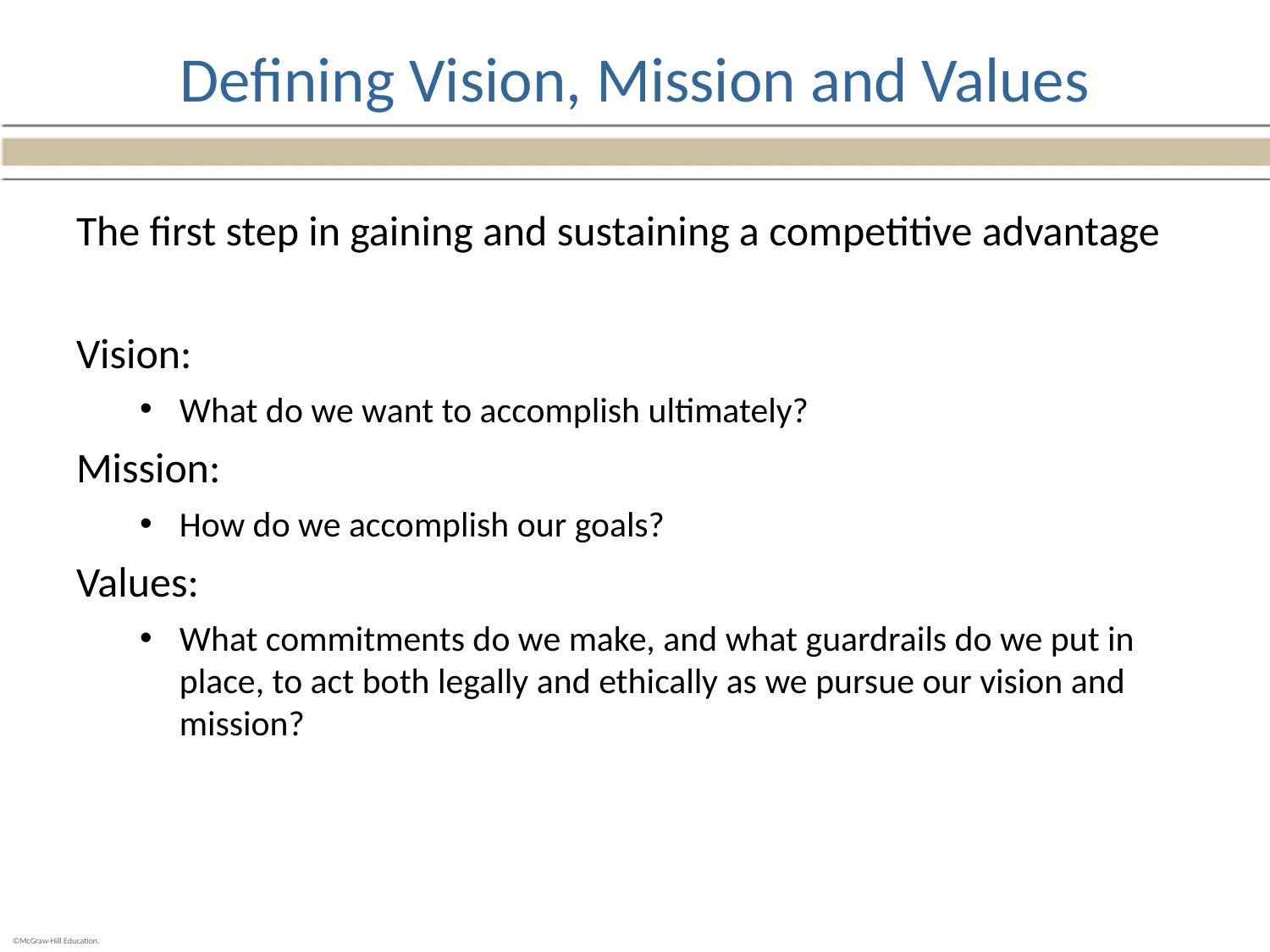

# Defining Vision, Mission and Values
The first step in gaining and sustaining a competitive advantage

Vision:
What do we want to accomplish ultimately?
Mission:
How do we accomplish our goals?
Values:
What commitments do we make, and what guardrails do we put in place, to act both legally and ethically as we pursue our vision and mission?